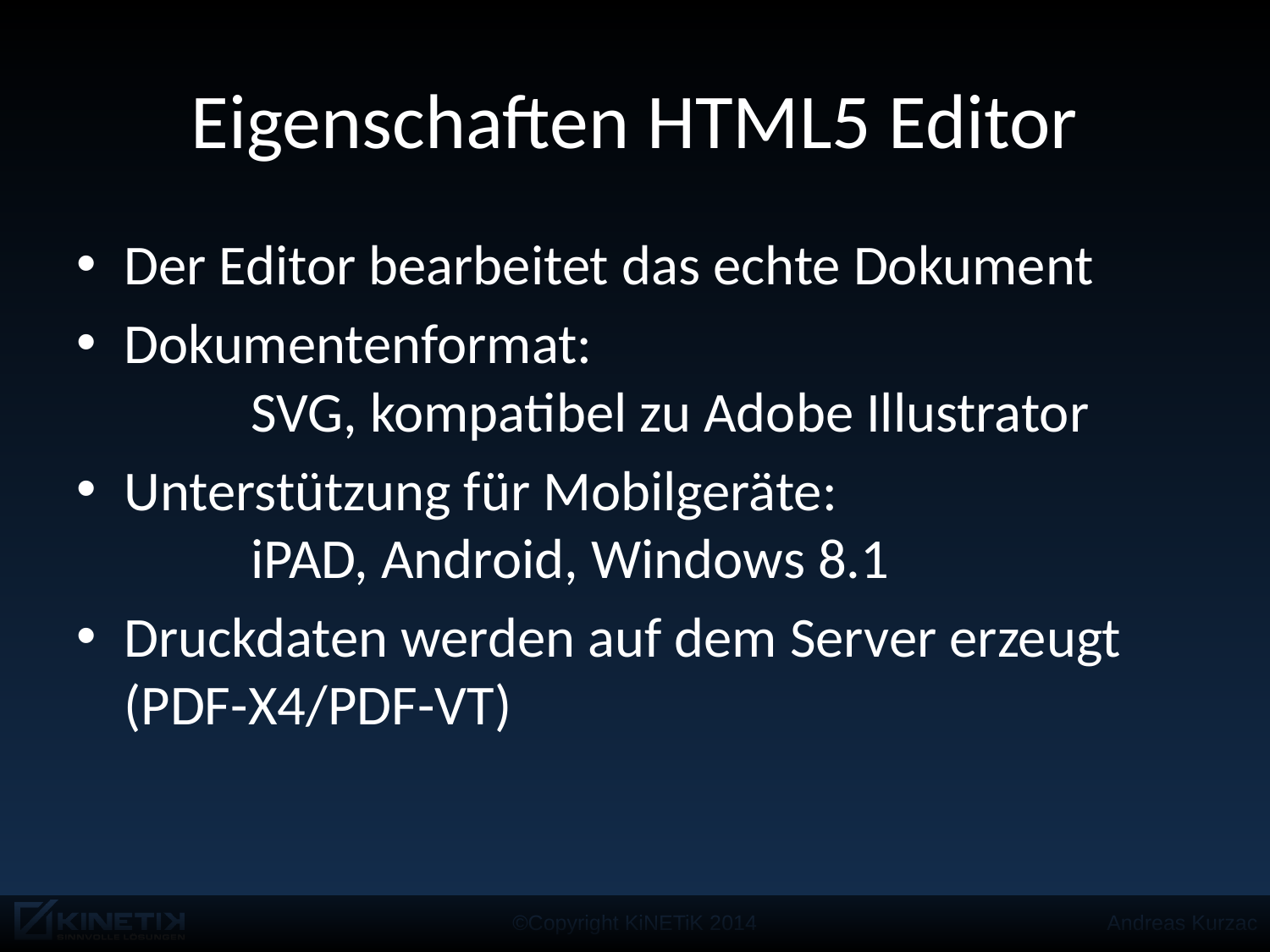

# Eigenschaften HTML5 Editor
Der Editor bearbeitet das echte Dokument
Dokumentenformat:
	SVG, kompatibel zu Adobe Illustrator
Unterstützung für Mobilgeräte:
	iPAD, Android, Windows 8.1
Druckdaten werden auf dem Server erzeugt (PDF-X4/PDF-VT)